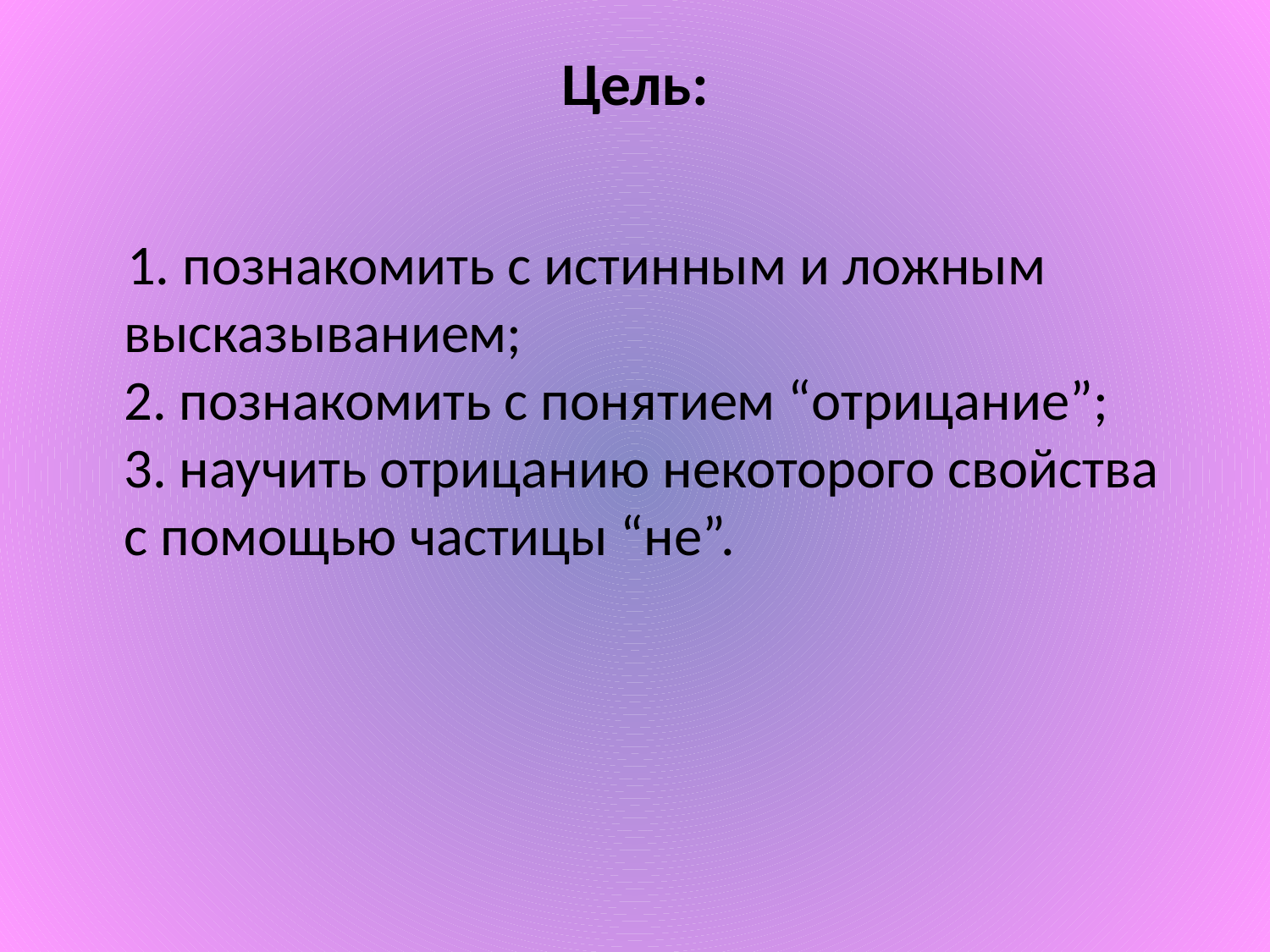

# Цель:
    1. познакомить с истинным и ложным высказыванием; 
2. познакомить с понятием “отрицание”; 
3. научить отрицанию некоторого свойства с помощью частицы “не”.